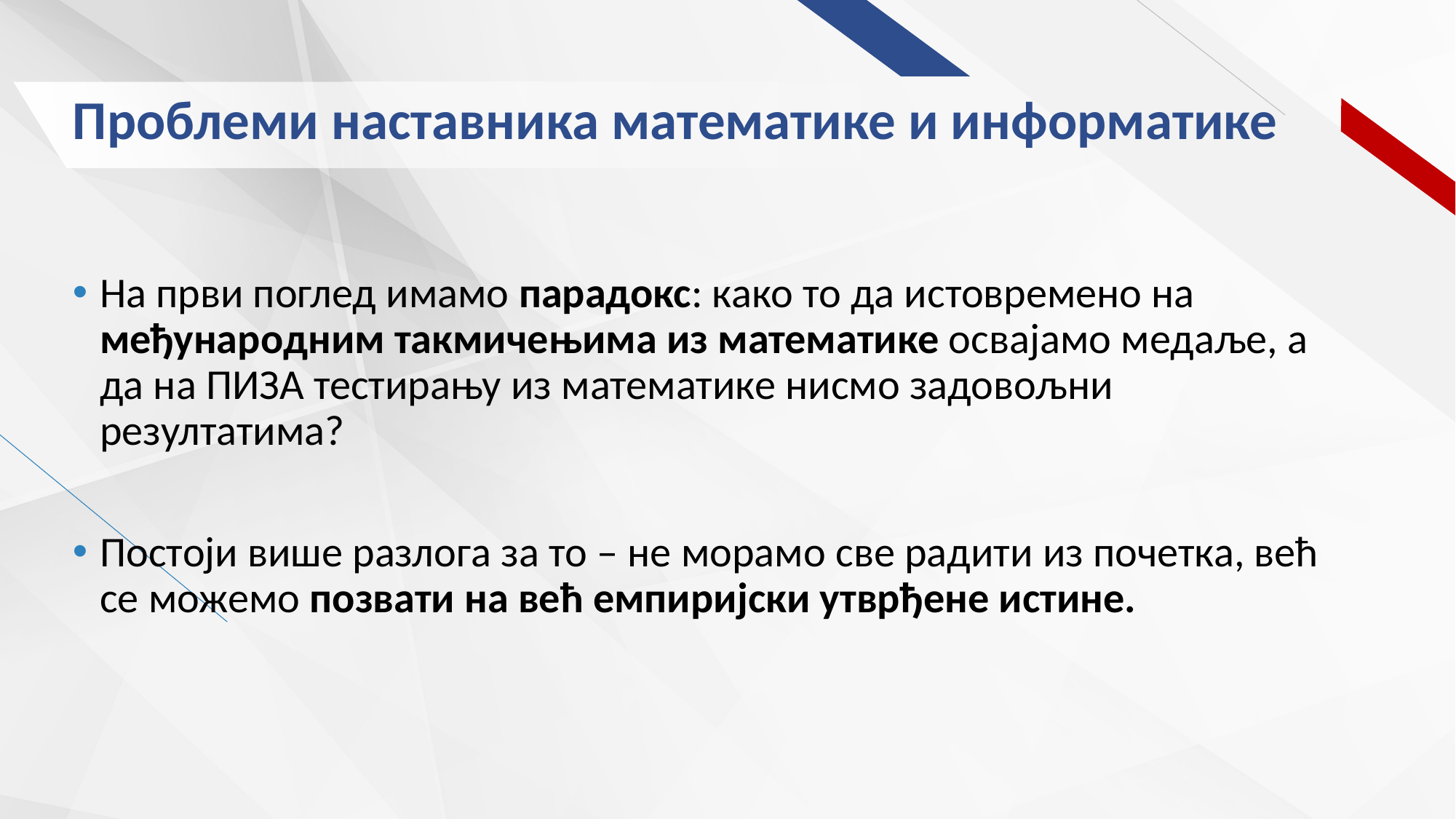

# Проблеми наставника математике и информатике

На први поглед имамо парадокс: како то да истовремено на међународним такмичењима из математике освајамо медаље, а да на ПИЗА тестирању из математике нисмо задовољни резултатима?

Постоји више разлога за то – не морамо све радити из почетка, већ се можемо позвати на већ емпиријски утврђене истине.